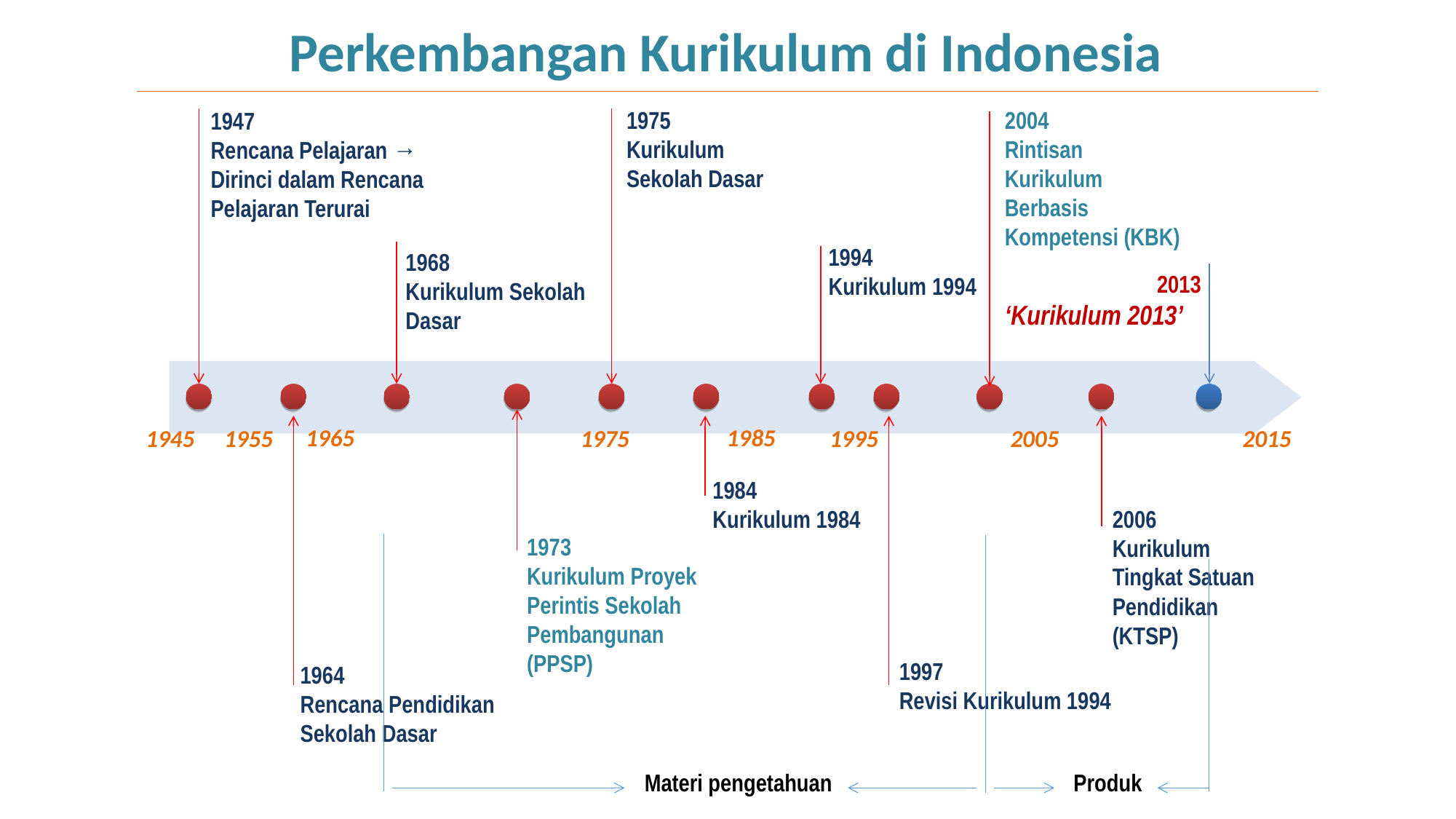

Perkembangan Kurikulum di Indonesia
1975
Kurikulum Sekolah Dasar
2004
Rintisan
Kurikulum Berbasis Kompetensi (KBK)
1947
Rencana Pelajaran → Dirinci dalam Rencana Pelajaran Terurai
1994
Kurikulum 1994
1968
Kurikulum Sekolah Dasar
                               2013 ‘Kurikulum 2013’

1985
1965
1945
1955
1975
1995
2005
2015
1984
Kurikulum 1984
2006
Kurikulum Tingkat Satuan Pendidikan (KTSP)
1973
Kurikulum Proyek Perintis Sekolah Pembangunan (PPSP)
1997
Revisi Kurikulum 1994
1964
Rencana Pendidikan Sekolah Dasar
Materi pengetahuan
Produk